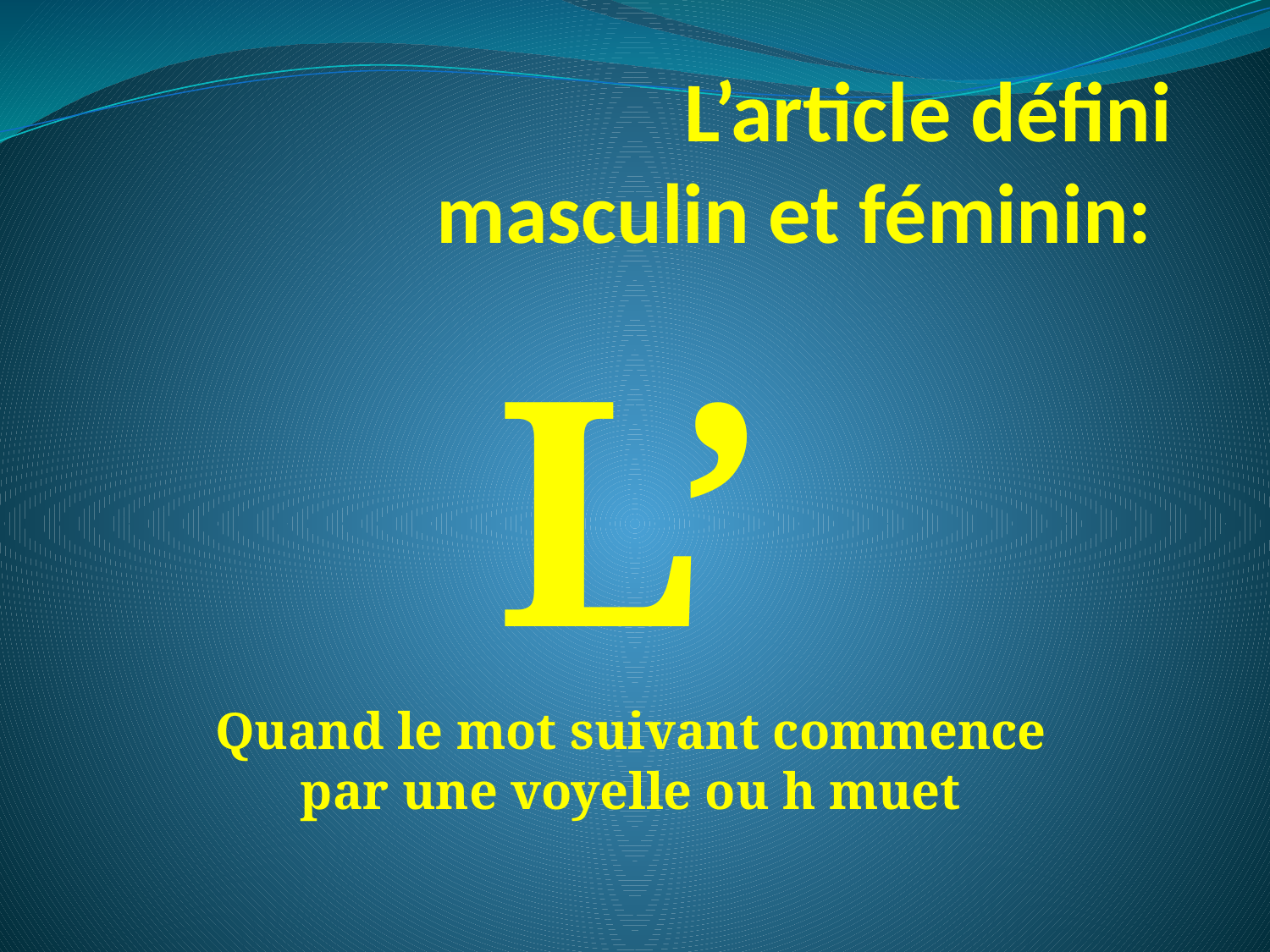

# L’article défini masculin et féminin:
L’
Quand le mot suivant commence par une voyelle ou h muet